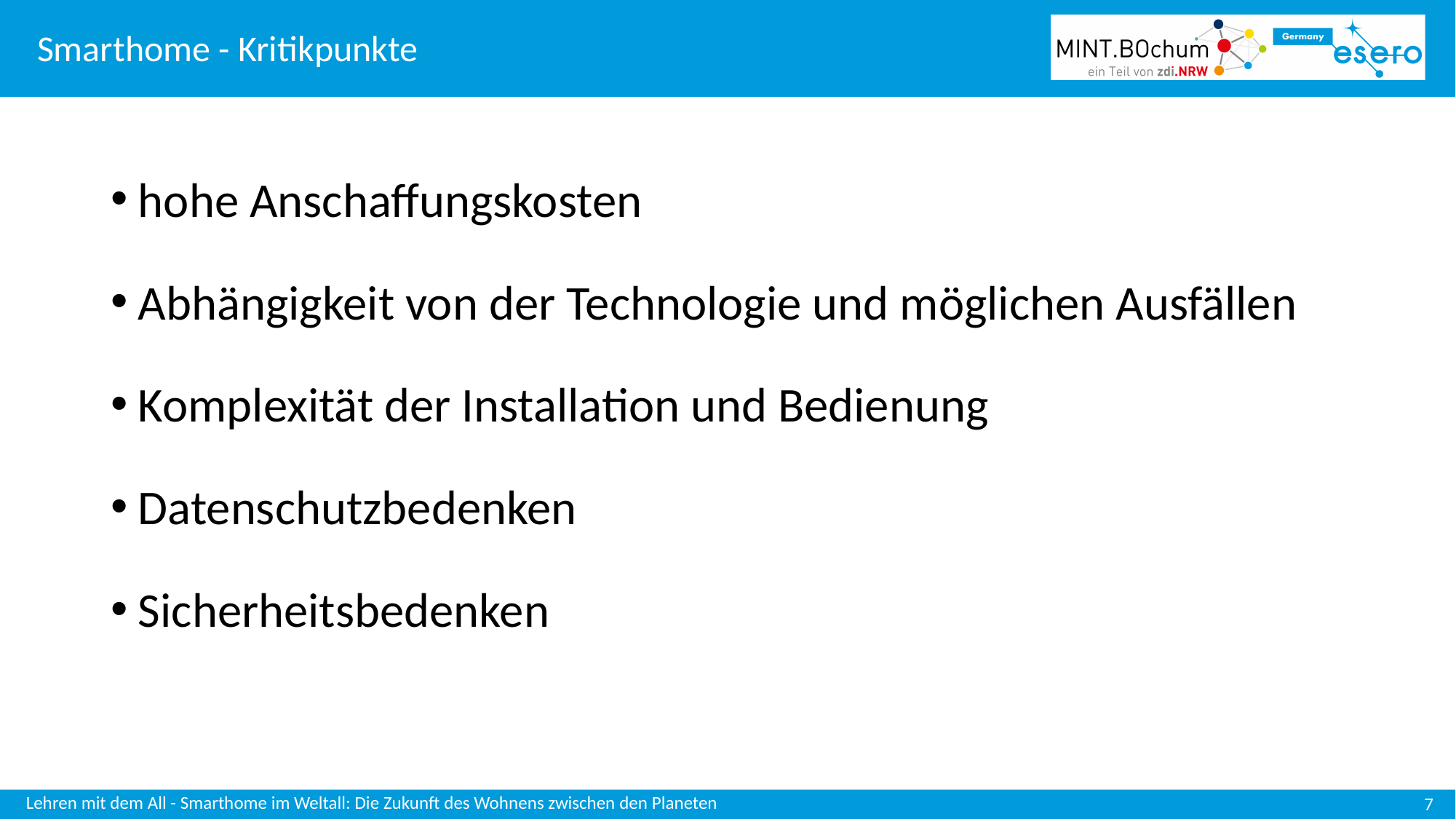

# Smarthome - Kritikpunkte
hohe Anschaffungskosten
Abhängigkeit von der Technologie und möglichen Ausfällen
Komplexität der Installation und Bedienung
Datenschutzbedenken
Sicherheitsbedenken